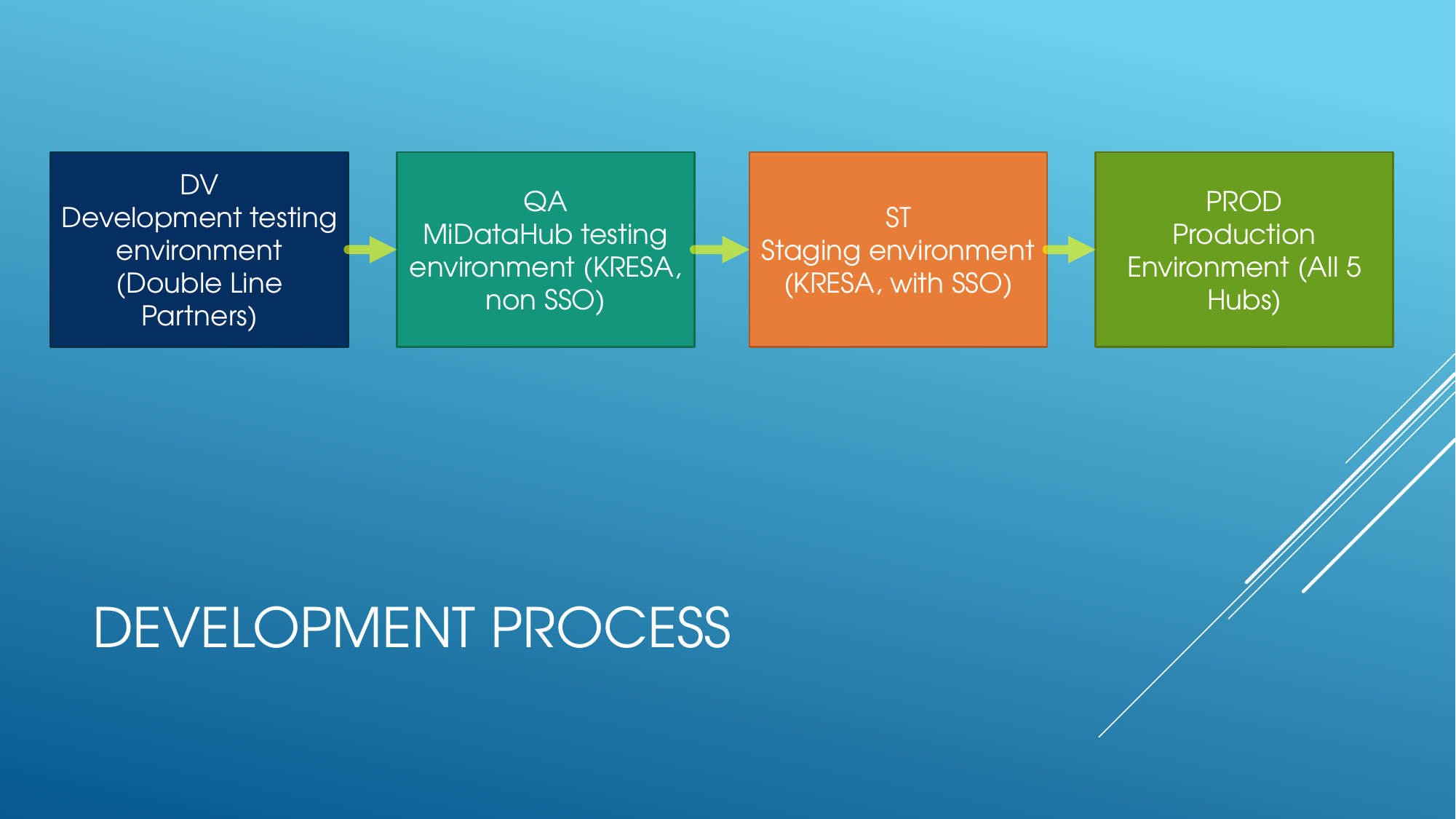

DV
Development testing environment (Double Line Partners)
QA
MiDataHub testing environment (KRESA, non SSO)
ST
Staging environment (KRESA, with SSO)
PROD
Production Environment (All 5 Hubs)
# Development Process